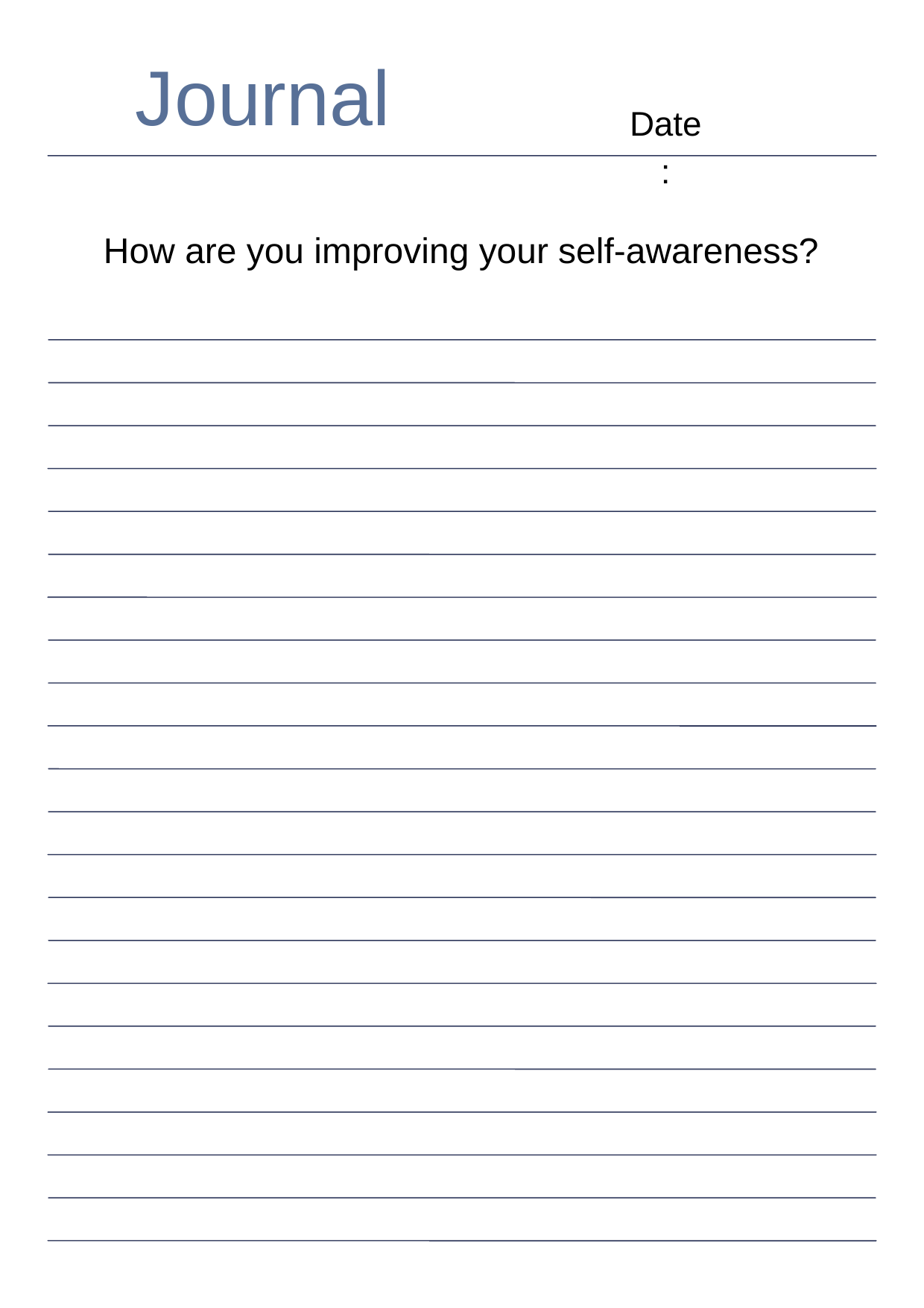

Journal
Date:

How are you improving your self-awareness?